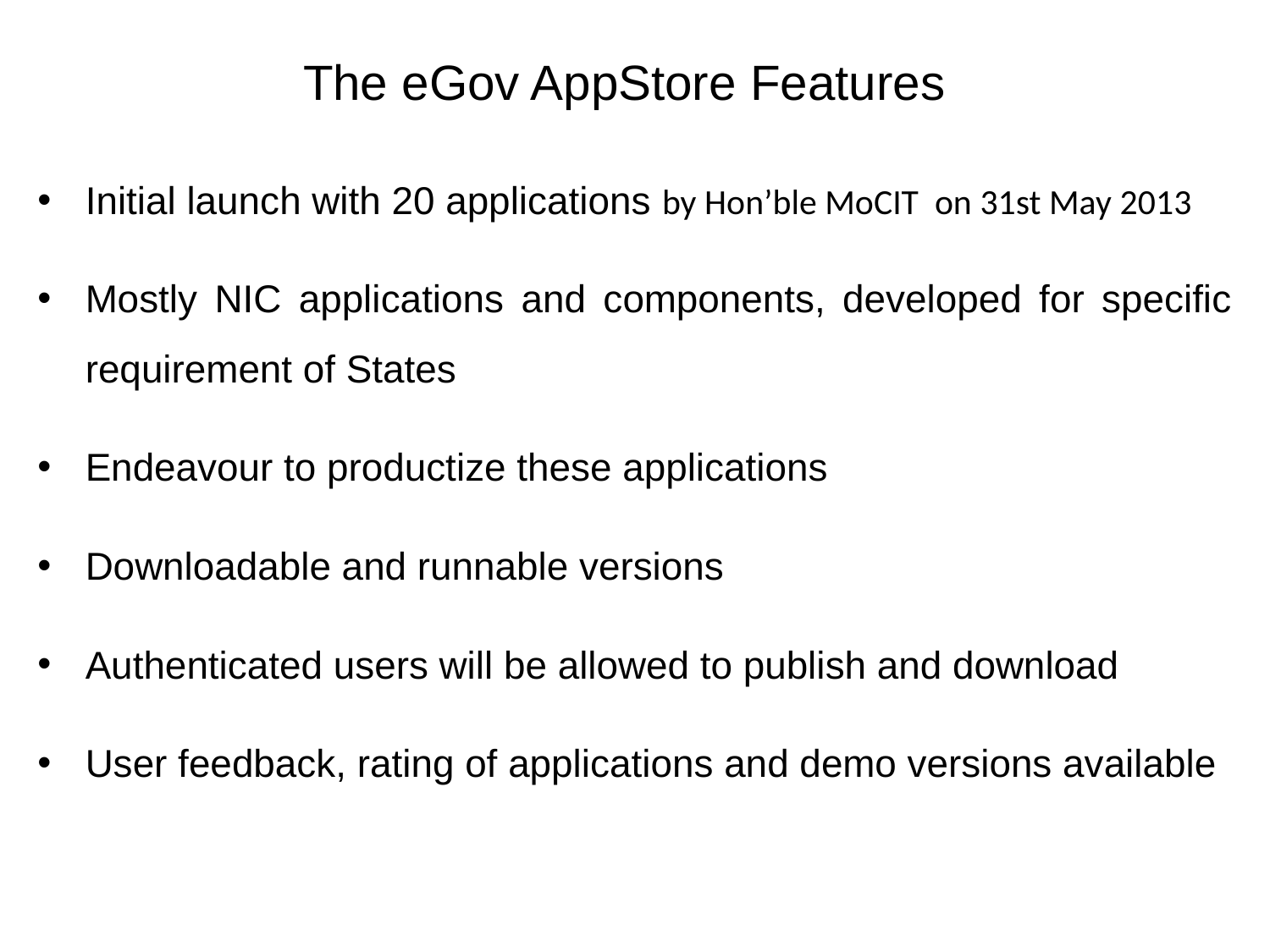

# The eGov AppStore Features
Initial launch with 20 applications by Hon’ble MoCIT  on 31st May 2013
Mostly NIC applications and components, developed for specific requirement of States
Endeavour to productize these applications
Downloadable and runnable versions
Authenticated users will be allowed to publish and download
User feedback, rating of applications and demo versions available